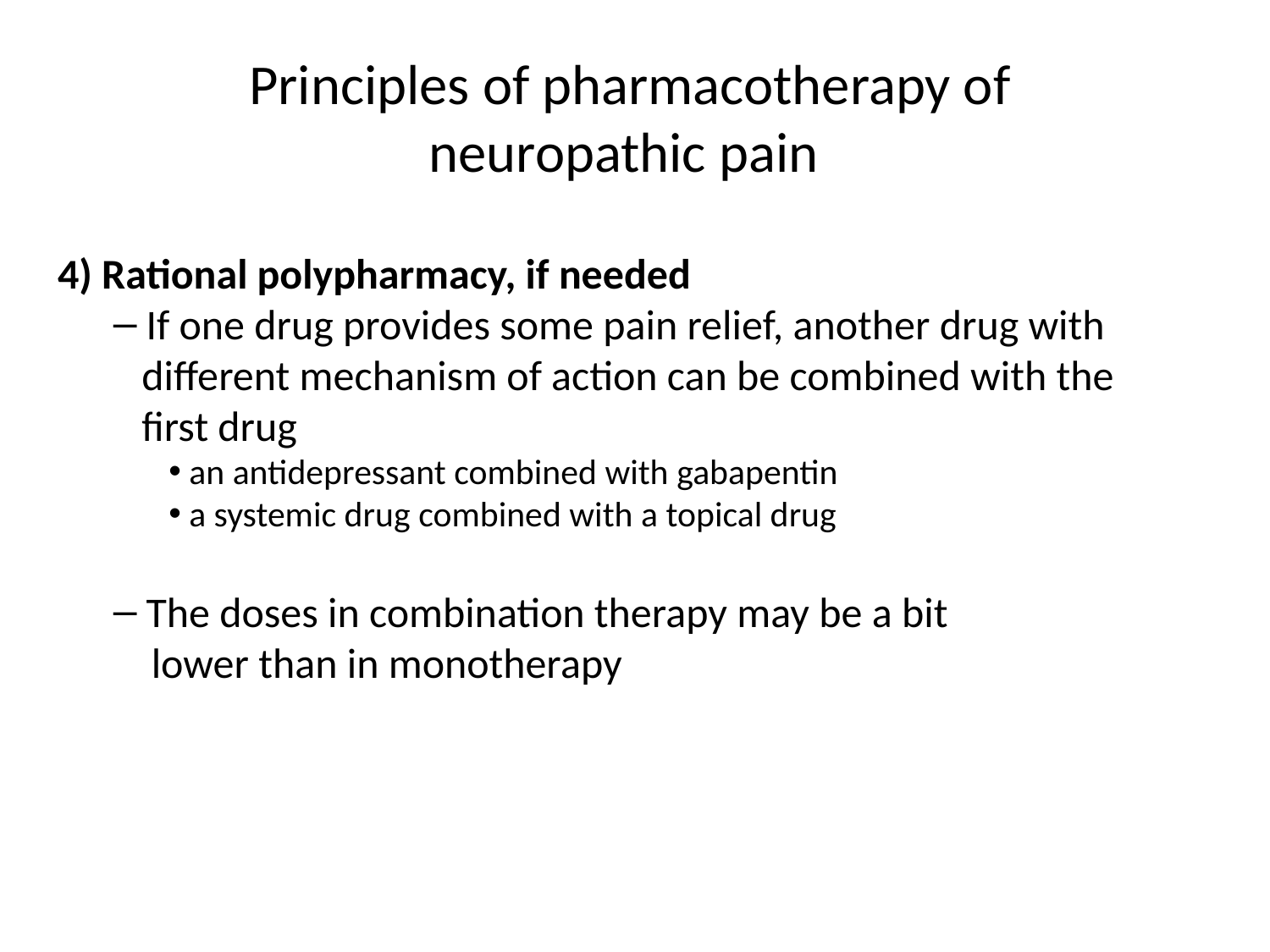

Principles of pharmacotherapy of neuropathic pain
4) Rational polypharmacy, if needed
 If one drug provides some pain relief, another drug with
   different mechanism of action can be combined with the
   first drug
 an antidepressant combined with gabapentin
 a systemic drug combined with a topical drug

 The doses in combination therapy may be a bit
    lower than in monotherapy